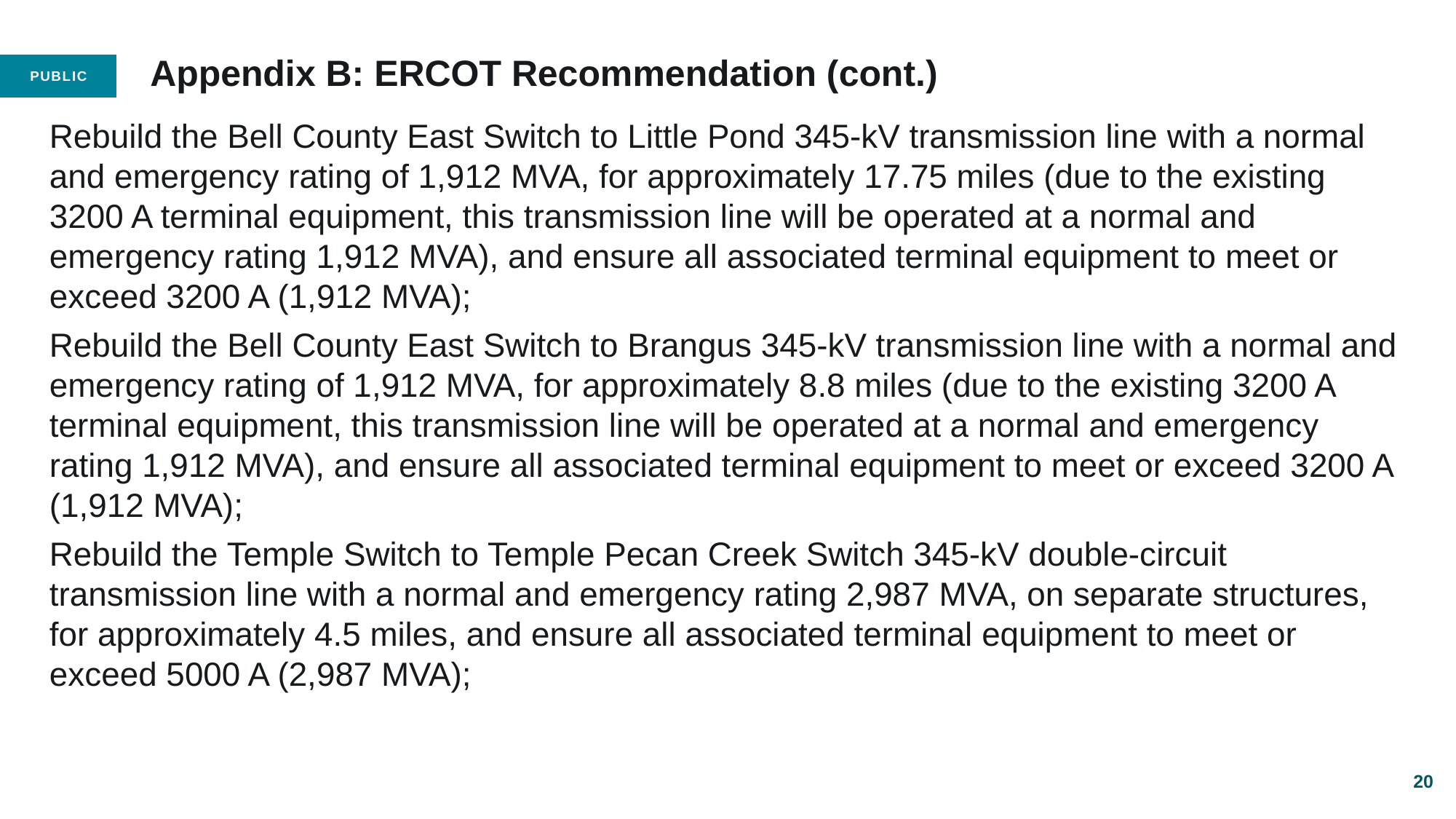

# Appendix B: ERCOT Recommendation (cont.)
Rebuild the Bell County East Switch to Little Pond 345-kV transmission line with a normal and emergency rating of 1,912 MVA, for approximately 17.75 miles (due to the existing 3200 A terminal equipment, this transmission line will be operated at a normal and emergency rating 1,912 MVA), and ensure all associated terminal equipment to meet or exceed 3200 A (1,912 MVA);
Rebuild the Bell County East Switch to Brangus 345-kV transmission line with a normal and emergency rating of 1,912 MVA, for approximately 8.8 miles (due to the existing 3200 A terminal equipment, this transmission line will be operated at a normal and emergency rating 1,912 MVA), and ensure all associated terminal equipment to meet or exceed 3200 A (1,912 MVA);
Rebuild the Temple Switch to Temple Pecan Creek Switch 345-kV double-circuit transmission line with a normal and emergency rating 2,987 MVA, on separate structures, for approximately 4.5 miles, and ensure all associated terminal equipment to meet or exceed 5000 A (2,987 MVA);
20